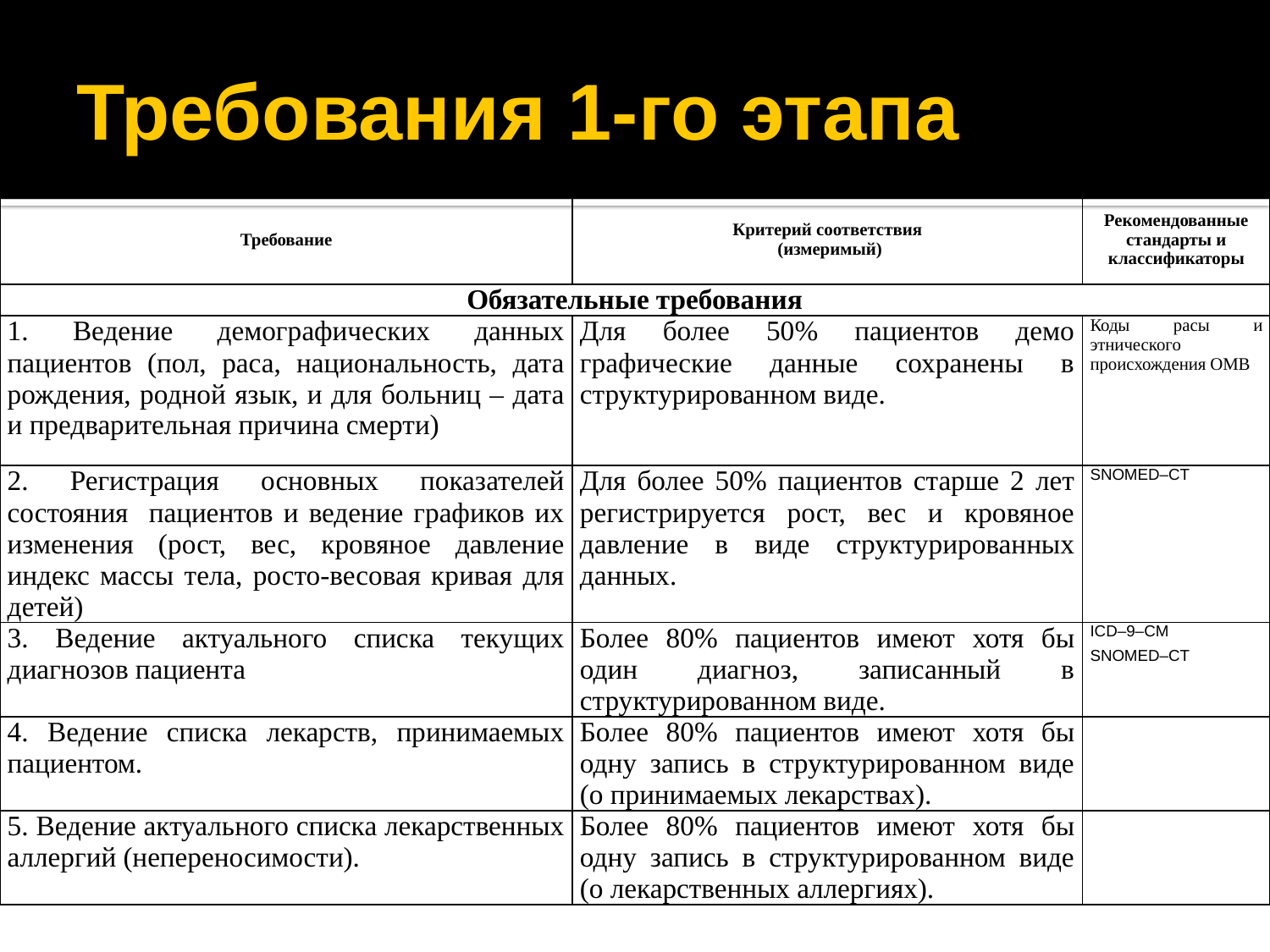

# Требования 1-го этапа
| Требование | Критерий соответствия (измеримый) | Рекомендованные стандарты и классификаторы |
| --- | --- | --- |
| Обязательные требования |  |  |
| 1. Ведение демографических данных пациентов (пол, раса, национальность, дата рождения, родной язык, и для больниц – дата и предварительная причина смерти) | Для более 50% пациентов демо­графические данные сохранены в структурированном виде. | Коды расы и этнического происхождения OMB |
| 2. Регистрация основных показателей состояния пациентов и ведение графиков их изменения (рост, вес, кровяное давление индекс массы тела, росто-весовая кривая для детей) | Для более 50% пациентов старше 2 лет регистрируется рост, вес и кровяное давление в виде структурированных данных. | SNOMED–CT |
| 3. Ведение актуального списка текущих диагнозов пациента | Более 80% пациентов имеют хотя бы один диагноз, записанный в структурированном виде. | ICD–9–CM SNOMED–CT |
| 4. Ведение списка лекарств, принимаемых пациентом. | Более 80% пациентов имеют хотя бы одну запись в структурированном виде (о принимаемых лекарствах). |  |
| 5. Ведение актуального списка лекарственных аллергий (непереносимости). | Более 80% пациентов имеют хотя бы одну запись в структурированном виде (о лекарственных аллергиях). |  |